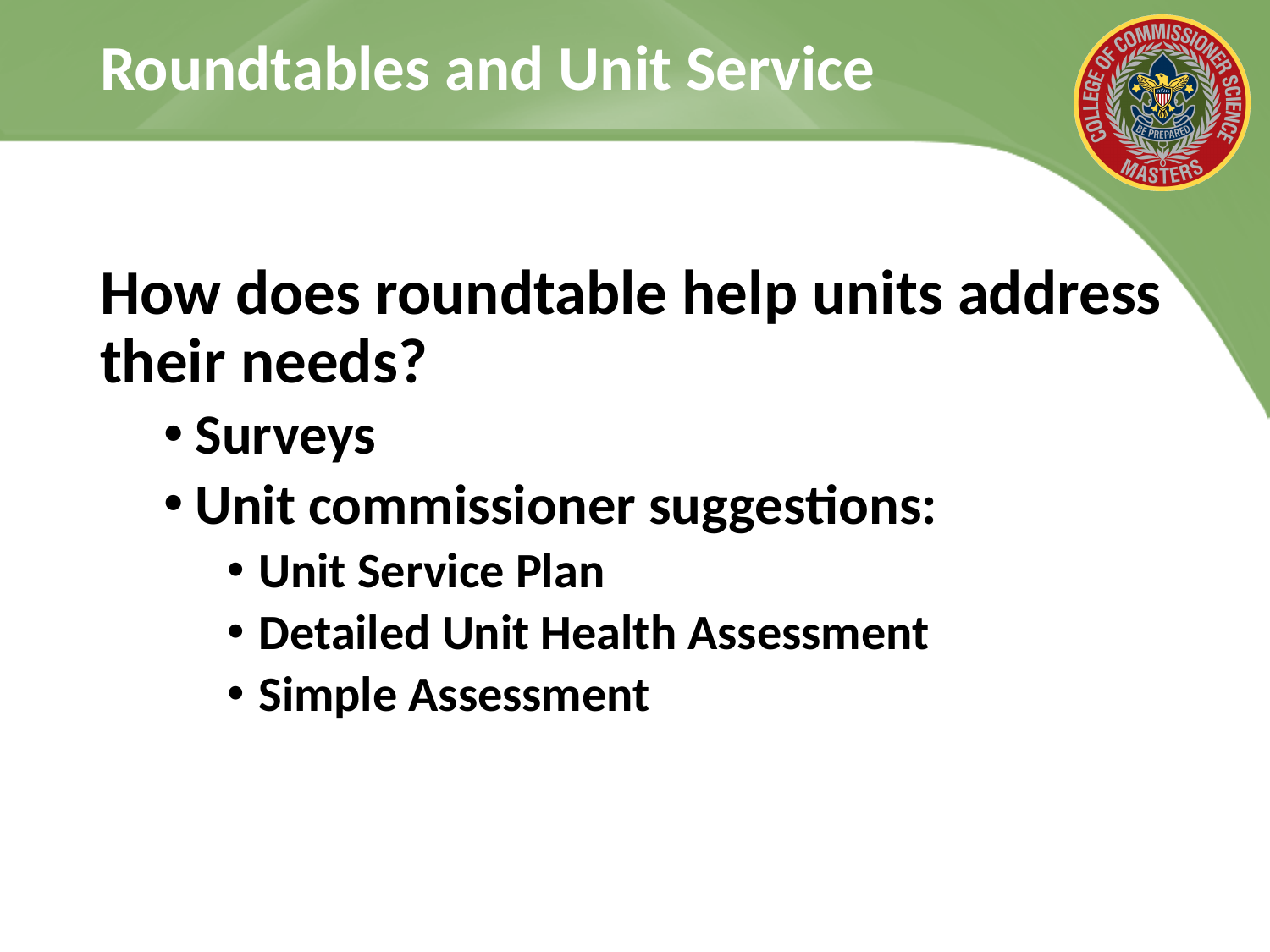

# Roundtables and Unit Service
How does roundtable help units address their needs?
Surveys
Unit commissioner suggestions:
Unit Service Plan
Detailed Unit Health Assessment
Simple Assessment